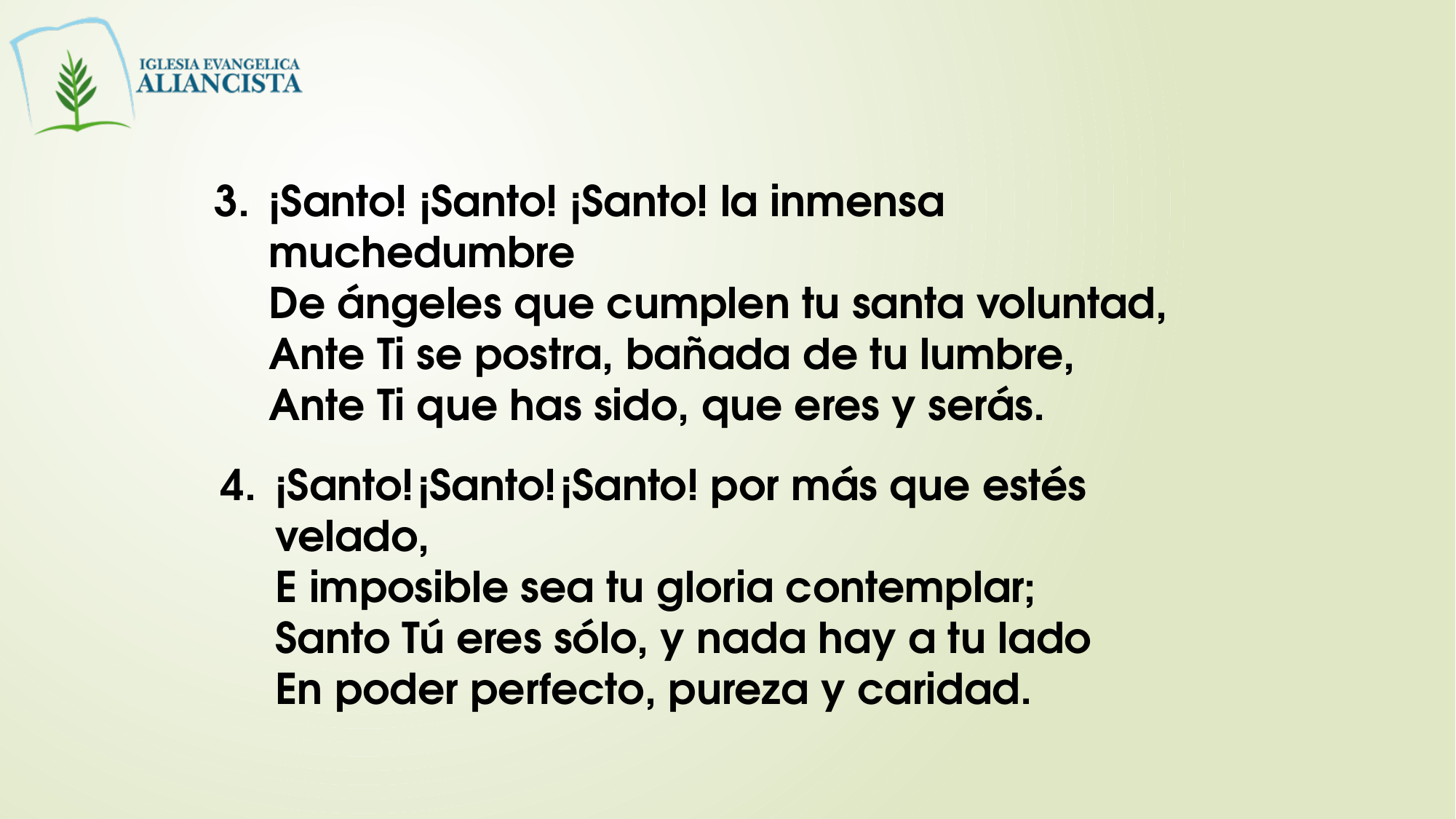

¡Santo! ¡Santo! ¡Santo! la inmensa
	muchedumbre
	De ángeles que cumplen tu santa voluntad,
	Ante Ti se postra, bañada de tu lumbre,
	Ante Ti que has sido, que eres y serás.
¡Santo! ¡Santo! ¡Santo! por más que estés
	velado,
	E imposible sea tu gloria contemplar;
	Santo Tú eres sólo, y nada hay a tu lado
	En poder perfecto, pureza y caridad.